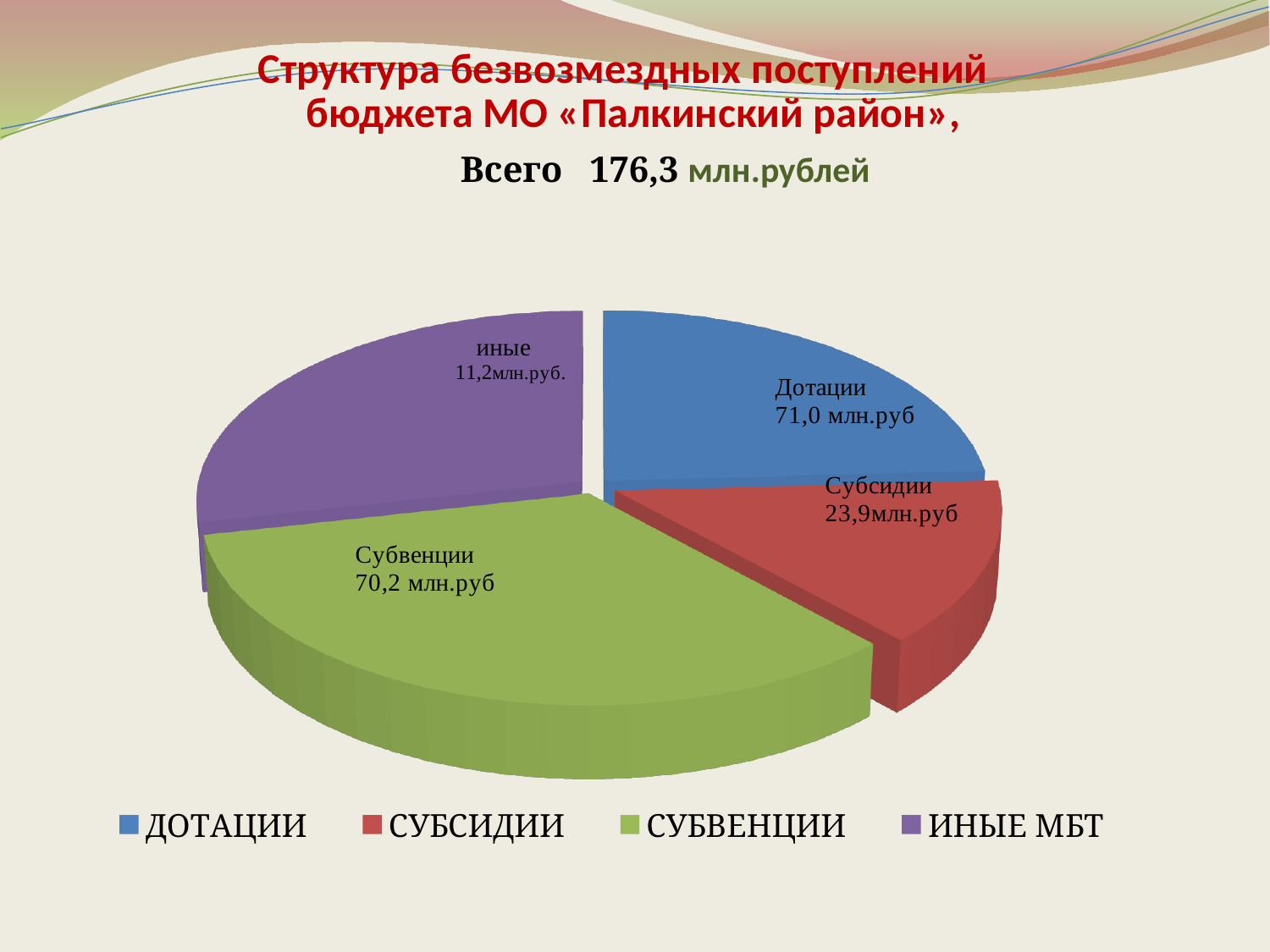

# Структура безвозмездных поступлений
                   бюджета МО «Палкинский район»,
                                       Всего   176,3 млн.рублей

[unsupported chart]